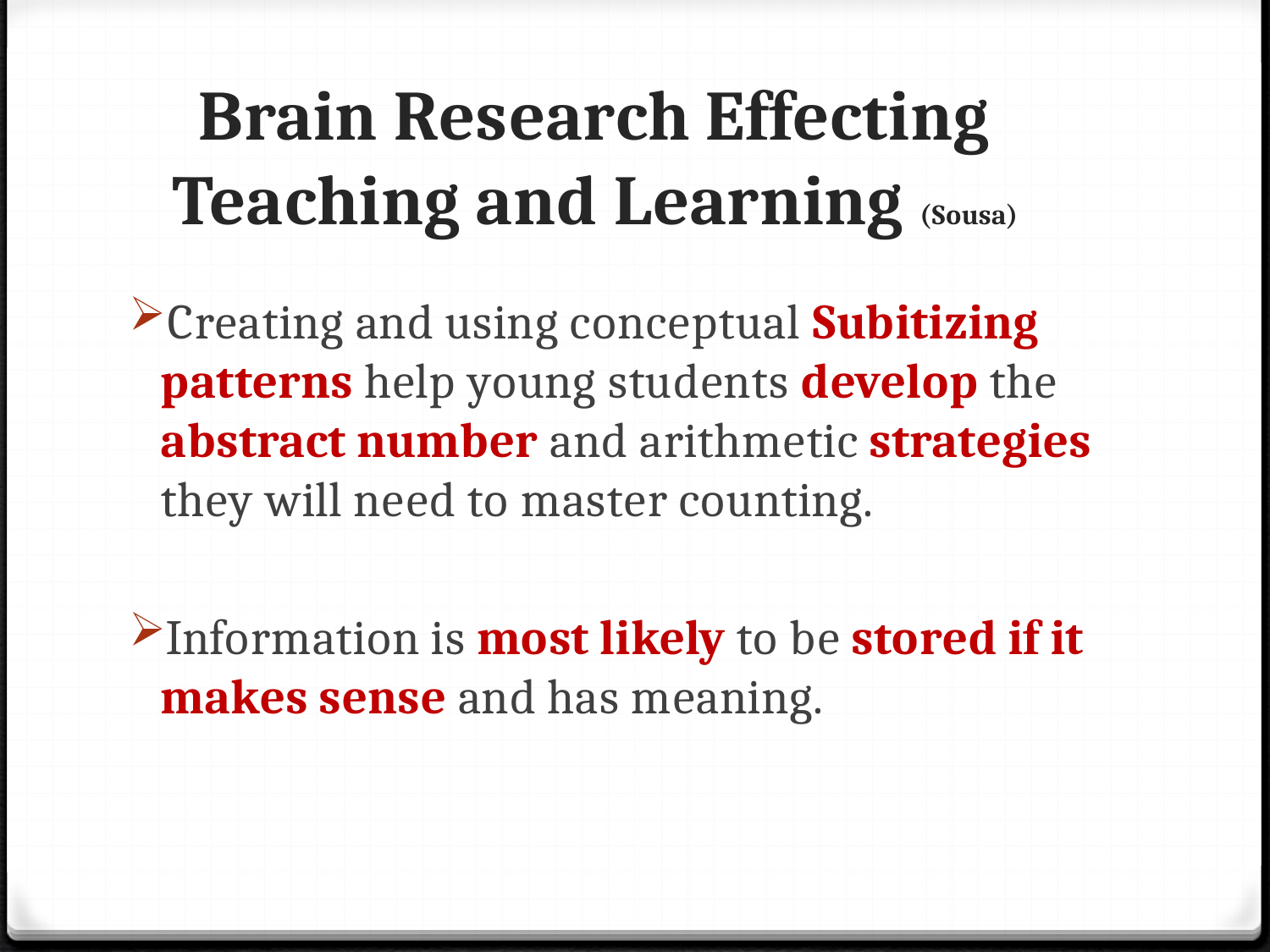

# Brain Research Effecting Teaching and Learning (Sousa)
Creating and using conceptual Subitizing patterns help young students develop the abstract number and arithmetic strategies they will need to master counting.

Information is most likely to be stored if it makes sense and has meaning.